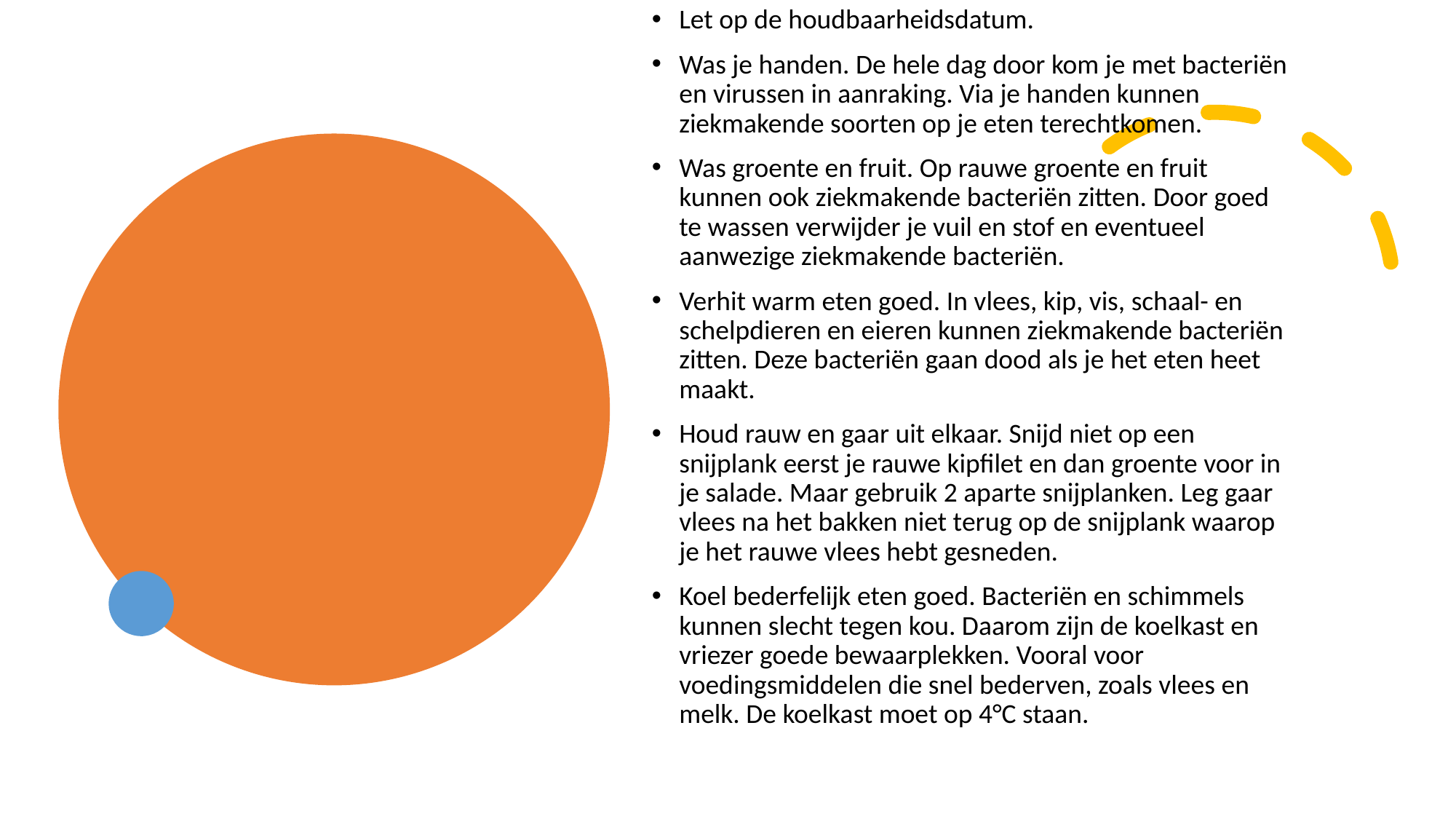

Let op de houdbaarheidsdatum.
Was je handen. De hele dag door kom je met bacteriën en virussen in aanraking. Via je handen kunnen ziekmakende soorten op je eten terechtkomen.
Was groente en fruit. Op rauwe groente en fruit kunnen ook ziekmakende bacteriën zitten. Door goed te wassen verwijder je vuil en stof en eventueel aanwezige ziekmakende bacteriën.
Verhit warm eten goed. In vlees, kip, vis, schaal- en schelpdieren en eieren kunnen ziekmakende bacteriën zitten. Deze bacteriën gaan dood als je het eten heet maakt.
Houd rauw en gaar uit elkaar. Snijd niet op een snijplank eerst je rauwe kipfilet en dan groente voor in je salade. Maar gebruik 2 aparte snijplanken. Leg gaar vlees na het bakken niet terug op de snijplank waarop je het rauwe vlees hebt gesneden.
Koel bederfelijk eten goed. Bacteriën en schimmels kunnen slecht tegen kou. Daarom zijn de koelkast en vriezer goede bewaarplekken. Vooral voor voedingsmiddelen die snel bederven, zoals vlees en melk. De koelkast moet op 4°C staan.